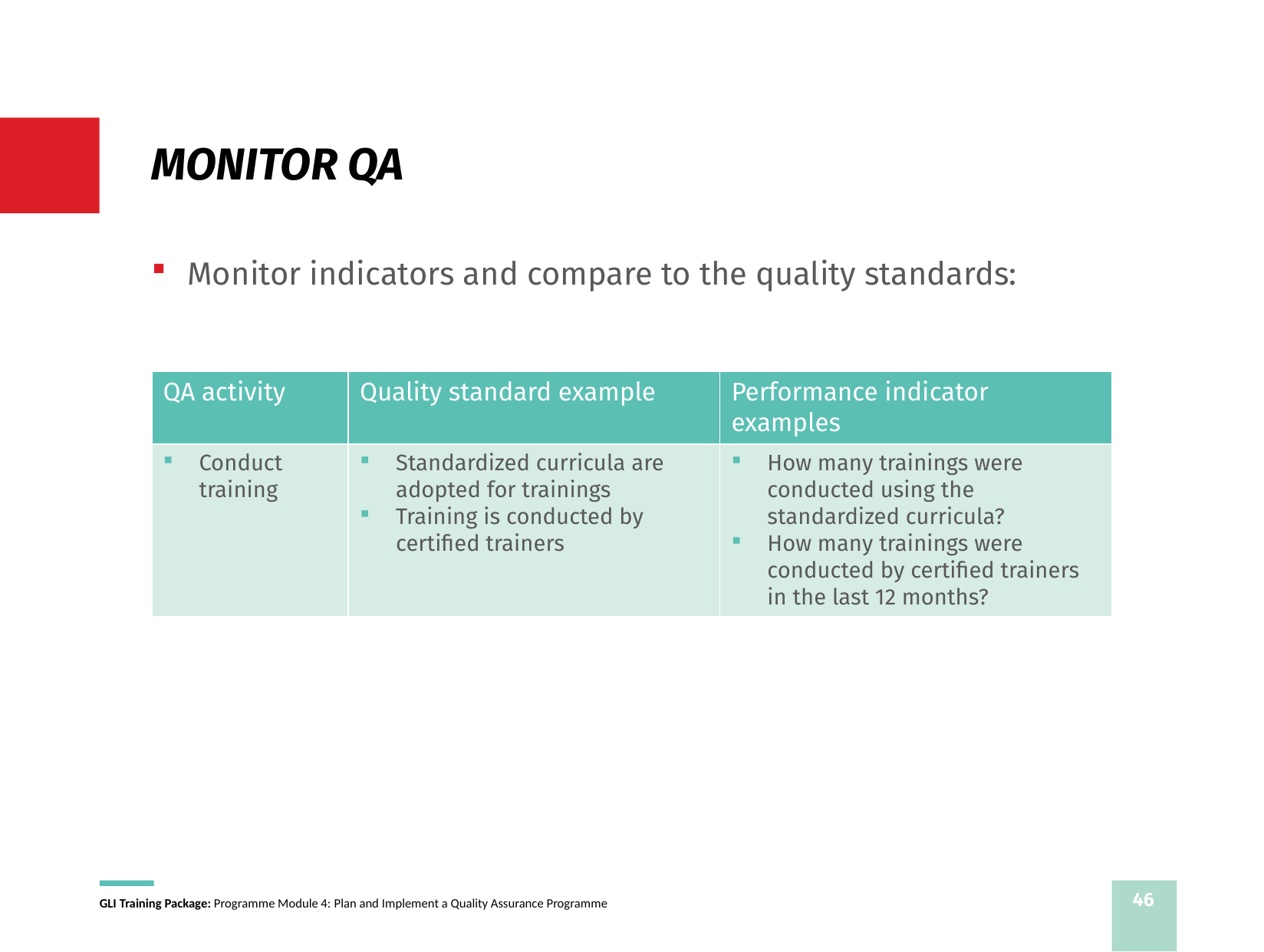

# MONITOR QA
Monitor indicators and compare to the quality standards:

| QA activity | Quality standard example | Performance indicator examples |
| --- | --- | --- |
| Conduct training | Standardized curricula are adopted for trainings Training is conducted by certified trainers | How many trainings were conducted using the standardized curricula? How many trainings were conducted by certified trainers in the last 12 months? |